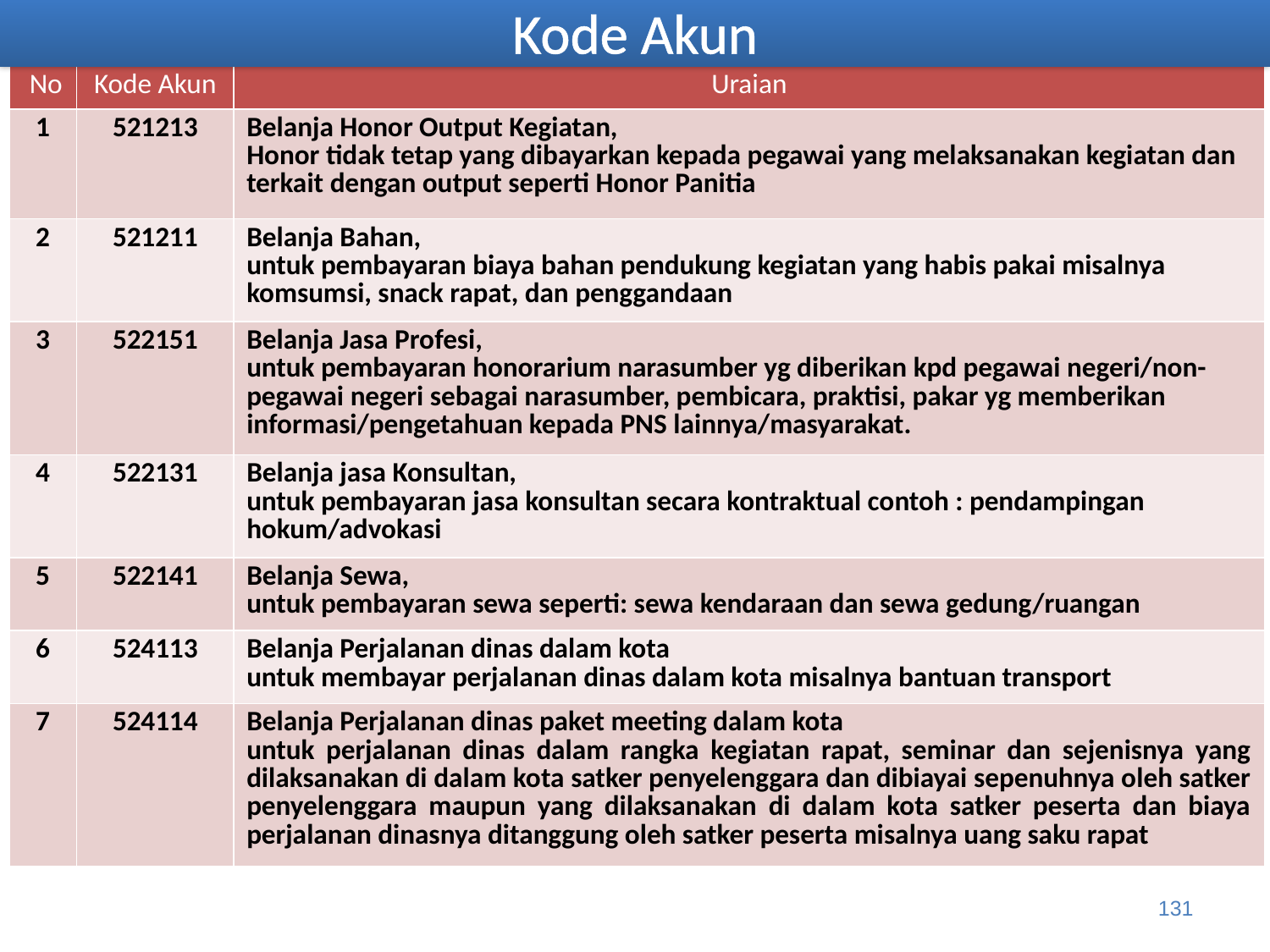

Kode Akun
| No | Kode Akun | Uraian |
| --- | --- | --- |
| 1 | 521213 | Belanja Honor Output Kegiatan, Honor tidak tetap yang dibayarkan kepada pegawai yang melaksanakan kegiatan dan terkait dengan output seperti Honor Panitia |
| 2 | 521211 | Belanja Bahan, untuk pembayaran biaya bahan pendukung kegiatan yang habis pakai misalnya komsumsi, snack rapat, dan penggandaan |
| 3 | 522151 | Belanja Jasa Profesi, untuk pembayaran honorarium narasumber yg diberikan kpd pegawai negeri/non-pegawai negeri sebagai narasumber, pembicara, praktisi, pakar yg memberikan informasi/pengetahuan kepada PNS lainnya/masyarakat. |
| 4 | 522131 | Belanja jasa Konsultan, untuk pembayaran jasa konsultan secara kontraktual contoh : pendampingan hokum/advokasi |
| 5 | 522141 | Belanja Sewa, untuk pembayaran sewa seperti: sewa kendaraan dan sewa gedung/ruangan |
| 6 | 524113 | Belanja Perjalanan dinas dalam kota untuk membayar perjalanan dinas dalam kota misalnya bantuan transport |
| 7 | 524114 | Belanja Perjalanan dinas paket meeting dalam kota untuk perjalanan dinas dalam rangka kegiatan rapat, seminar dan sejenisnya yang dilaksanakan di dalam kota satker penyelenggara dan dibiayai sepenuhnya oleh satker penyelenggara maupun yang dilaksanakan di dalam kota satker peserta dan biaya perjalanan dinasnya ditanggung oleh satker peserta misalnya uang saku rapat |
131